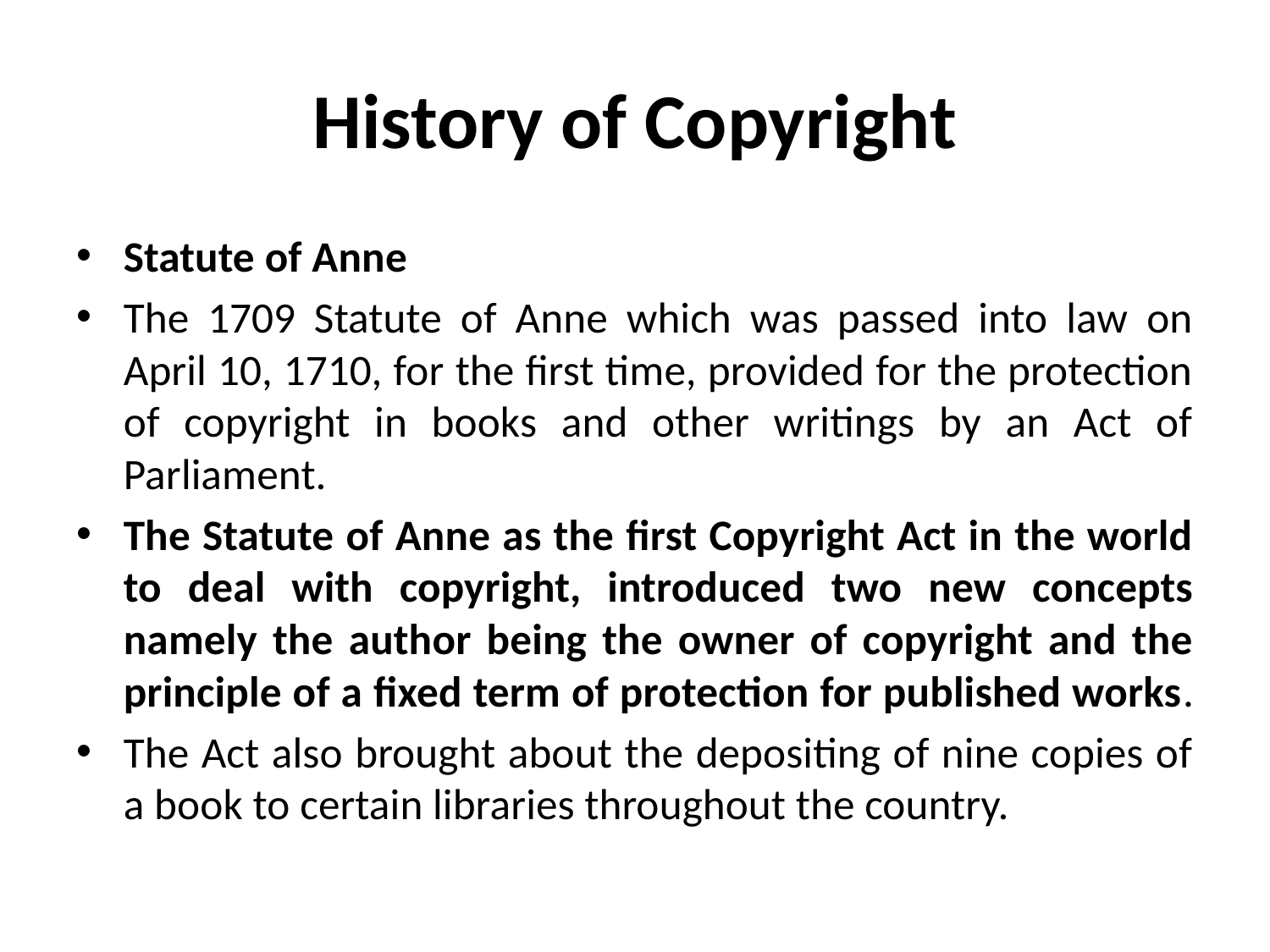

# History of Copyright
Statute of Anne
The 1709 Statute of Anne which was passed into law on April 10, 1710, for the first time, provided for the protection of copyright in books and other writings by an Act of Parliament.
The Statute of Anne as the first Copyright Act in the world to deal with copyright, introduced two new concepts namely the author being the owner of copyright and the principle of a fixed term of protection for published works.
The Act also brought about the depositing of nine copies of a book to certain libraries throughout the country.